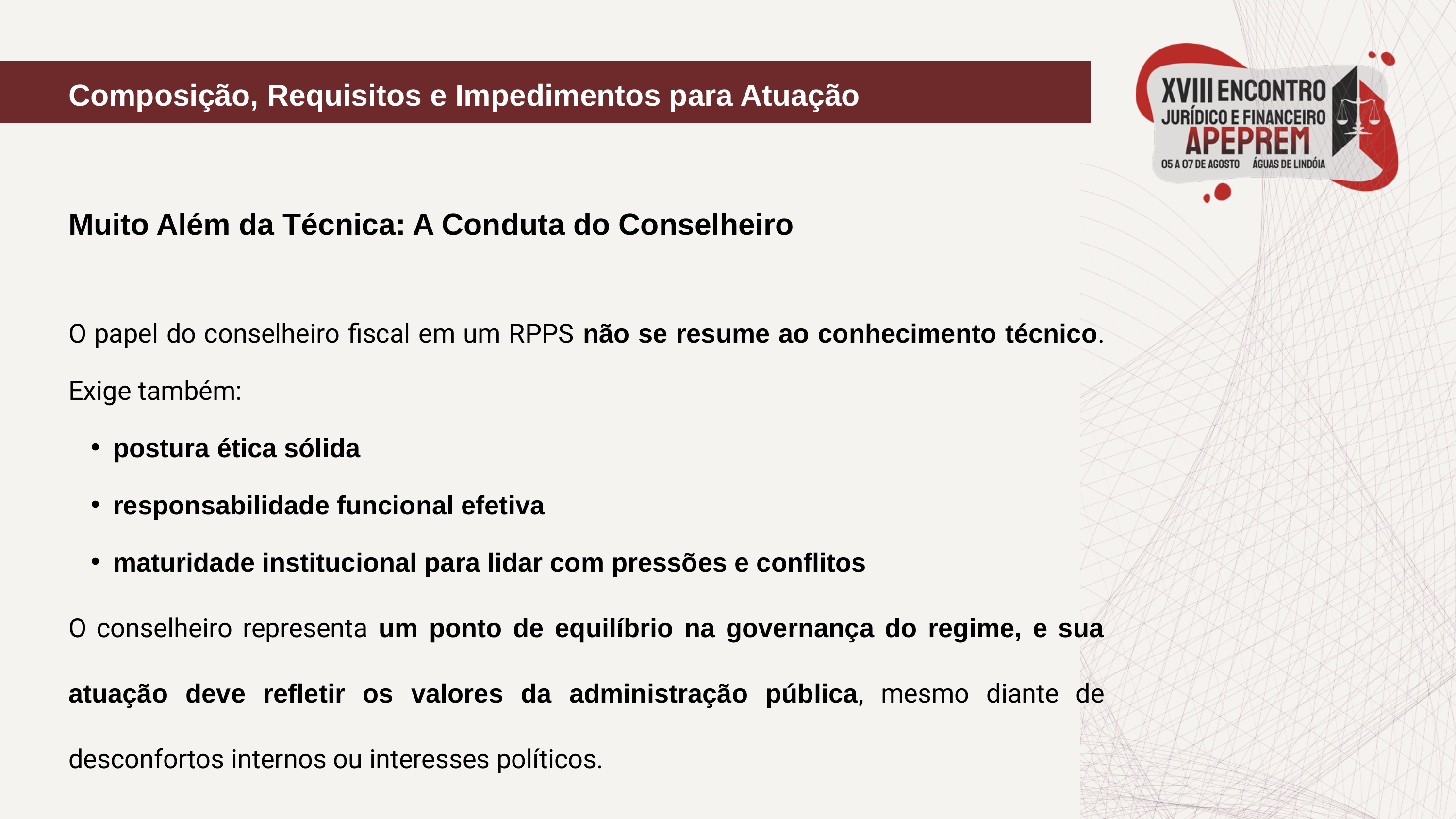

Composição, Requisitos e Impedimentos para Atuação
Muito Além da Técnica: A Conduta do Conselheiro
O papel do conselheiro fiscal em um RPPS não se resume ao conhecimento técnico. Exige também:
postura ética sólida
responsabilidade funcional efetiva
maturidade institucional para lidar com pressões e conflitos
O conselheiro representa um ponto de equilíbrio na governança do regime, e sua atuação deve refletir os valores da administração pública, mesmo diante de desconfortos internos ou interesses políticos.